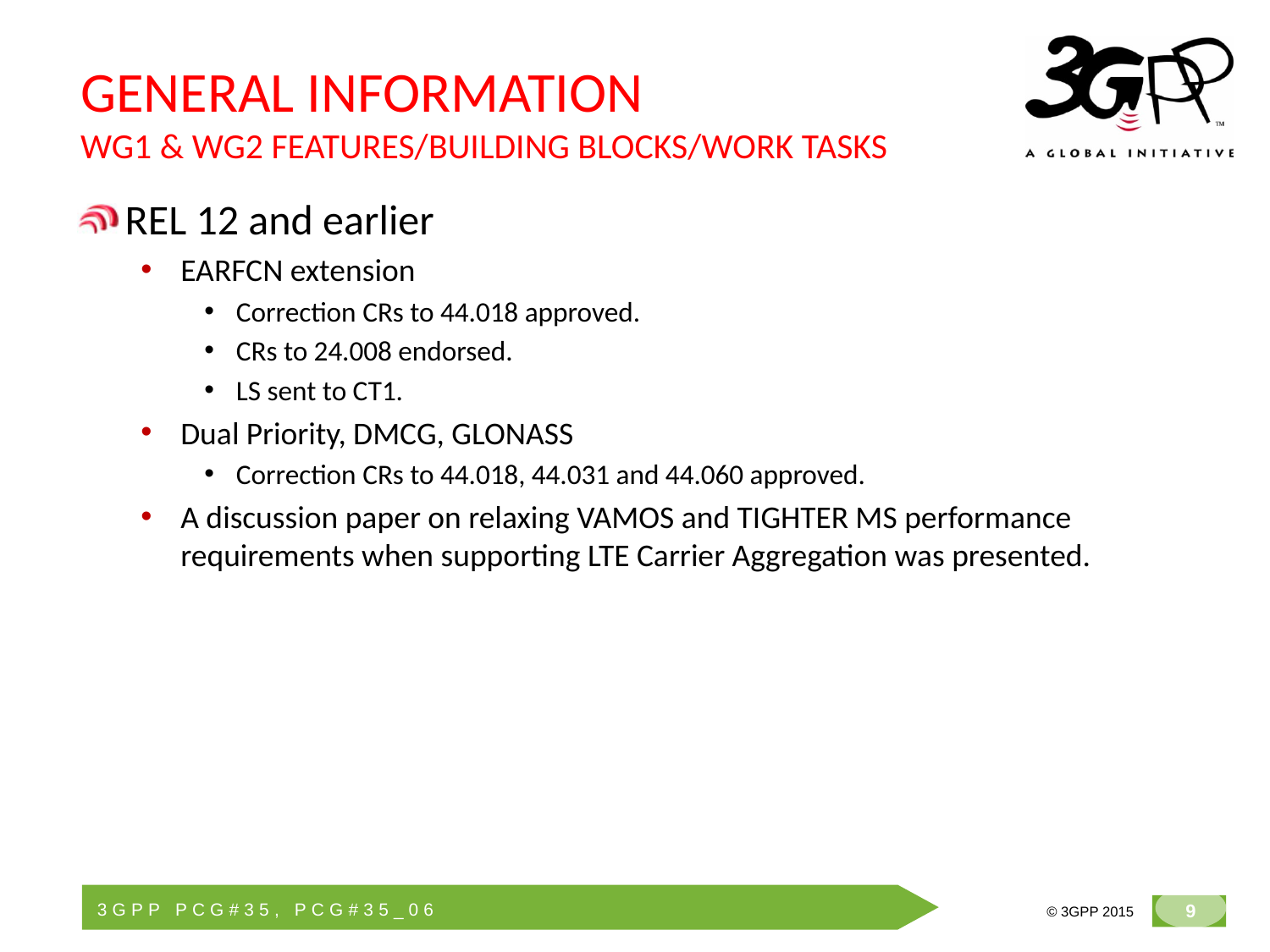

# GENERAL INFORMATION WG1 & WG2 FEATURES/BUILDING BLOCKS/WORK TASKS
REL 12 and earlier
EARFCN extension
Correction CRs to 44.018 approved.
CRs to 24.008 endorsed.
LS sent to CT1.
Dual Priority, DMCG, GLONASS
Correction CRs to 44.018, 44.031 and 44.060 approved.
A discussion paper on relaxing VAMOS and TIGHTER MS performance requirements when supporting LTE Carrier Aggregation was presented.